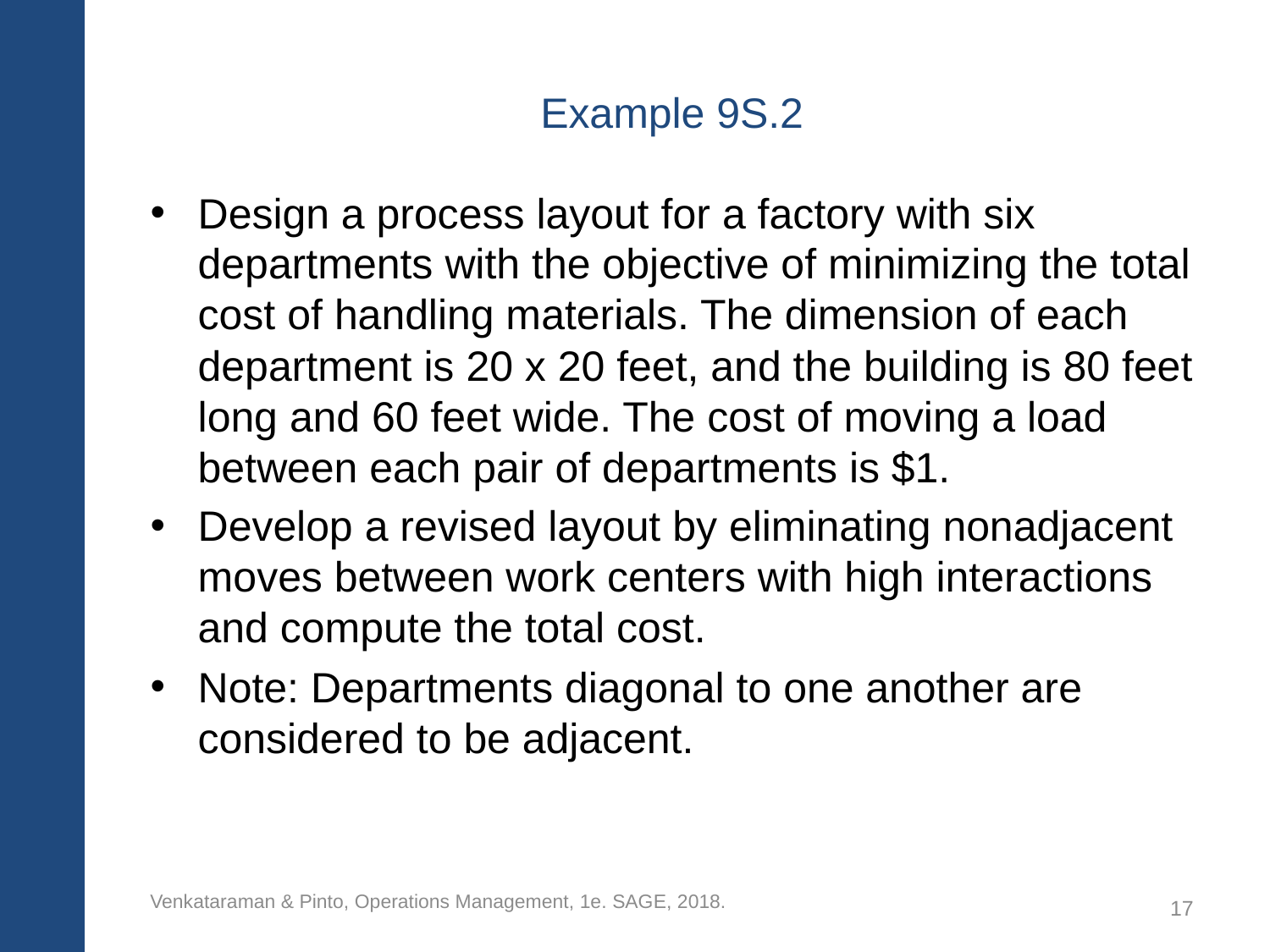

# Example 9S.2
Design a process layout for a factory with six departments with the objective of minimizing the total cost of handling materials. The dimension of each department is 20 x 20 feet, and the building is 80 feet long and 60 feet wide. The cost of moving a load between each pair of departments is $1.
Develop a revised layout by eliminating nonadjacent moves between work centers with high interactions and compute the total cost.
Note: Departments diagonal to one another are considered to be adjacent.
Venkataraman & Pinto, Operations Management, 1e. SAGE, 2018.
17